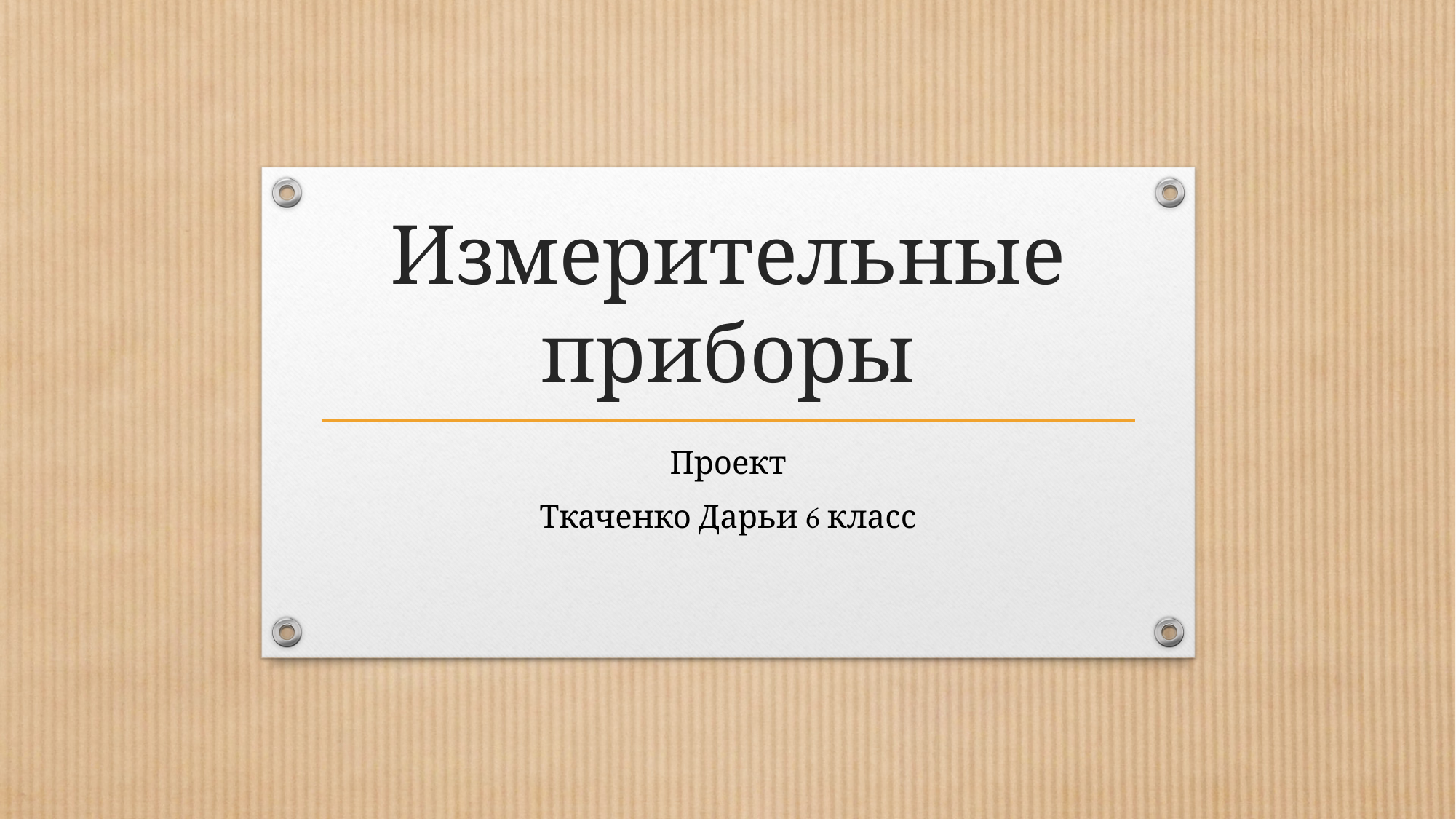

# Измерительные приборы
Проект
Ткаченко Дарьи 6 класс